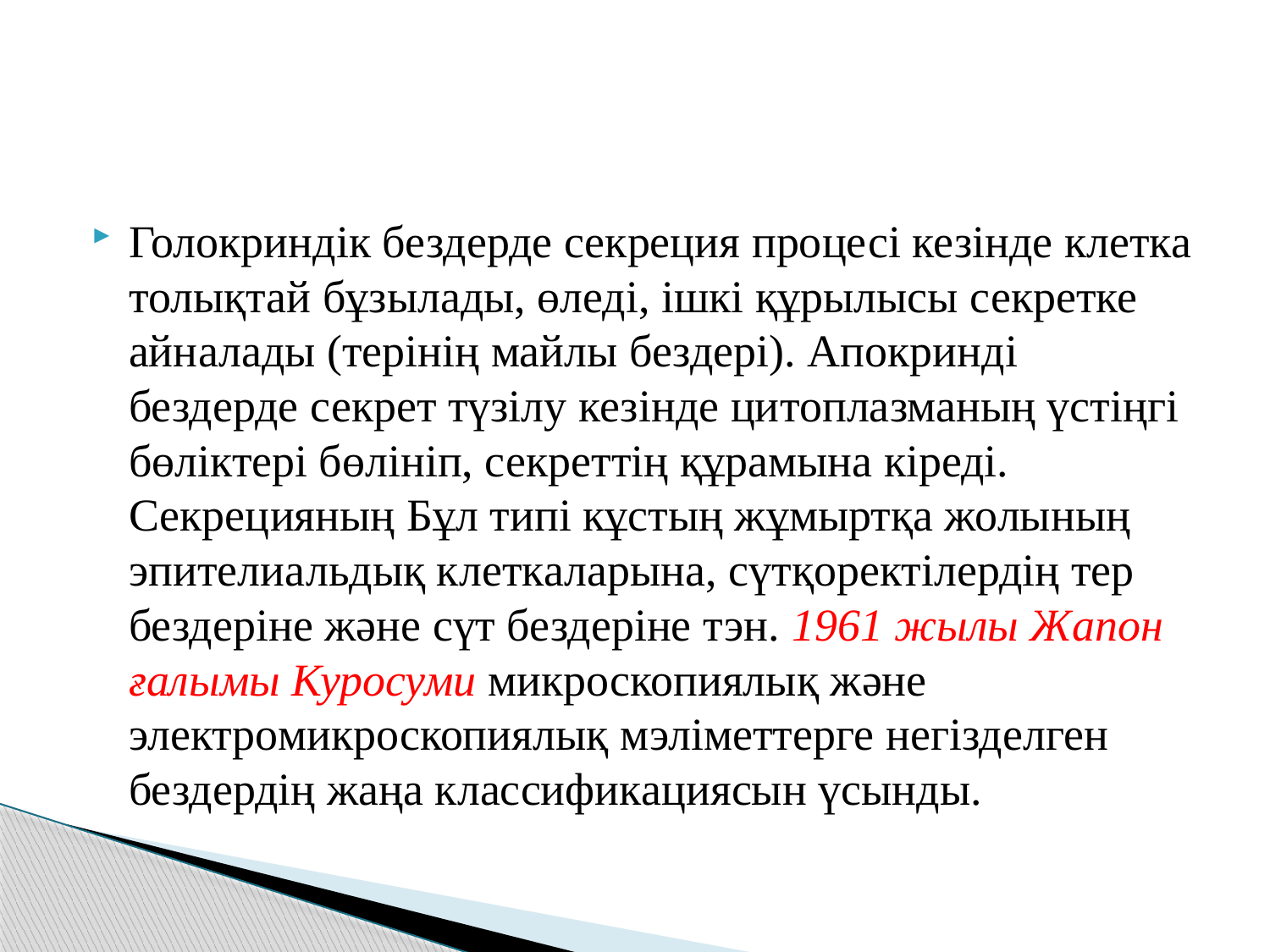

Голокриндік бездерде секреция процесі кезінде клетка толықтай бұзылады, өледі, ішкі құрылысы секретке айналады (терінің майлы бездері). Апокринді бездерде секрет түзілу кезінде цитоплазманың үстіңгі бөліктері бөлініп, секреттің құрамына кіреді. Секрецияның Бұл типі кұстың жұмыртқа жолының эпителиальдық клеткаларына, сүтқоректілердің тер бездеріне және сүт бездеріне тэн. 1961 жылы Жапон ғалымы Куросуми микроскопиялық және электромикроскопиялық мэліметтерге негізделген бездердің жаңа классификациясын үсынды.